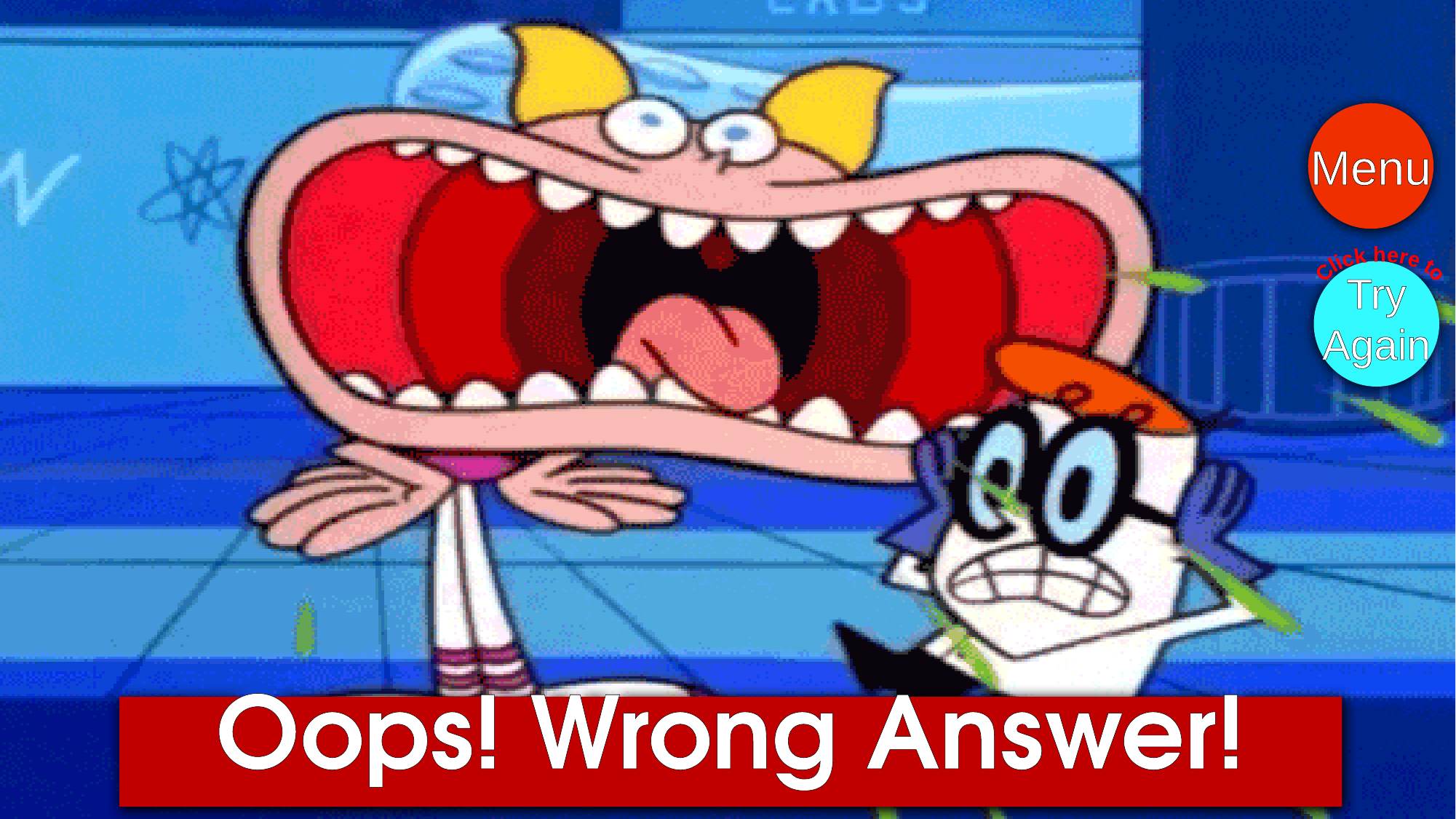

Menu
Click here to
Try Again

Oops! Wrong Answer!